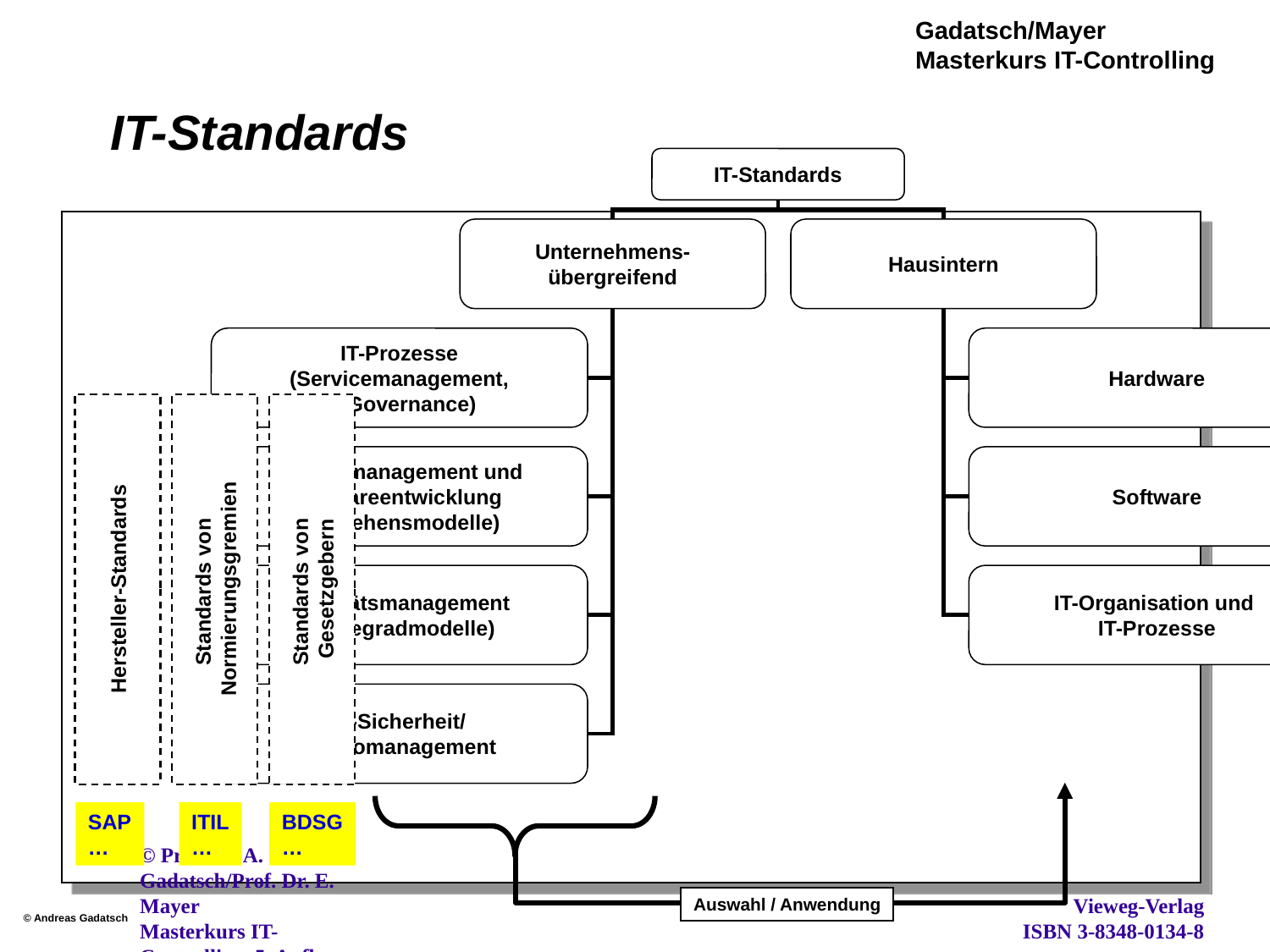

# IT-Standards
IT-Standards
Unternehmens-
übergreifend
Hausintern
IT-Prozesse
(Servicemanagement,
IT-Governance)
Hardware
Projektmanagement und
Softwareentwicklung
(Vorgehensmodelle)
Software
Qualitätsmanagement
(Reifegradmodelle)
IT-Organisation und
IT-Prozesse
IT-Sicherheit/
Risikomanagement
Hersteller-Standards
Standards von
Normierungsgremien
Standards von
Gesetzgebern

SAP
…
ITIL
…
BDSG
…

Seite: 47

© Prof. Dr. A. Gadatsch/Prof. Dr. E. Mayer
Masterkurs IT-Controlling, 5. Aufl., Wiesbaden, 2012
Auswahl / Anwendung